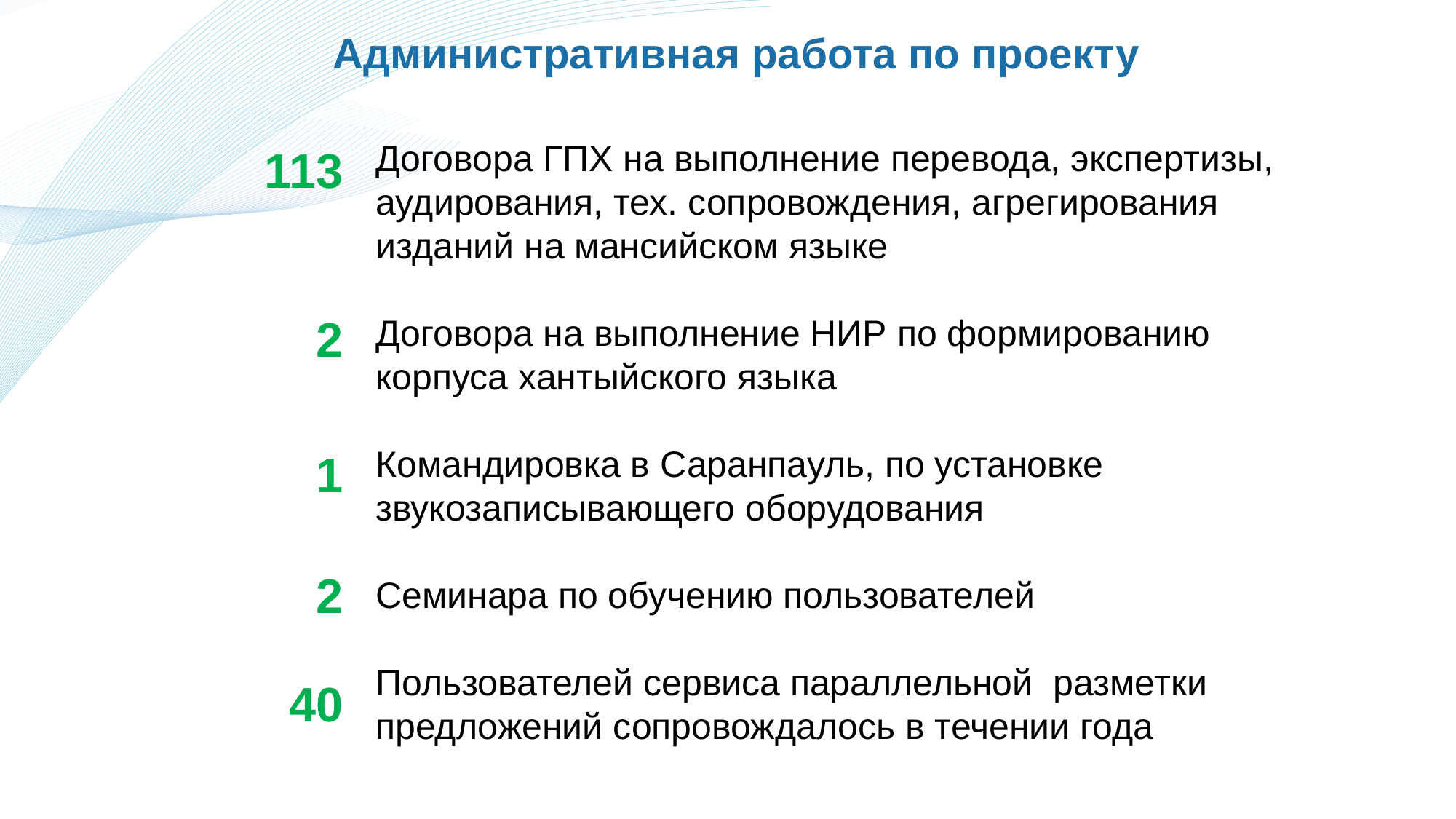

Административная работа по проекту
Договора ГПХ на выполнение перевода, экспертизы, аудирования, тех. сопровождения, агрегирования изданий на мансийском языке

Договора на выполнение НИР по формированию корпуса хантыйского языка

Командировка в Саранпауль, по установке звукозаписывающего оборудования

Семинара по обучению пользователей

Пользователей сервиса параллельной  разметки предложений сопровождалось в течении года
113
2
1
2
40